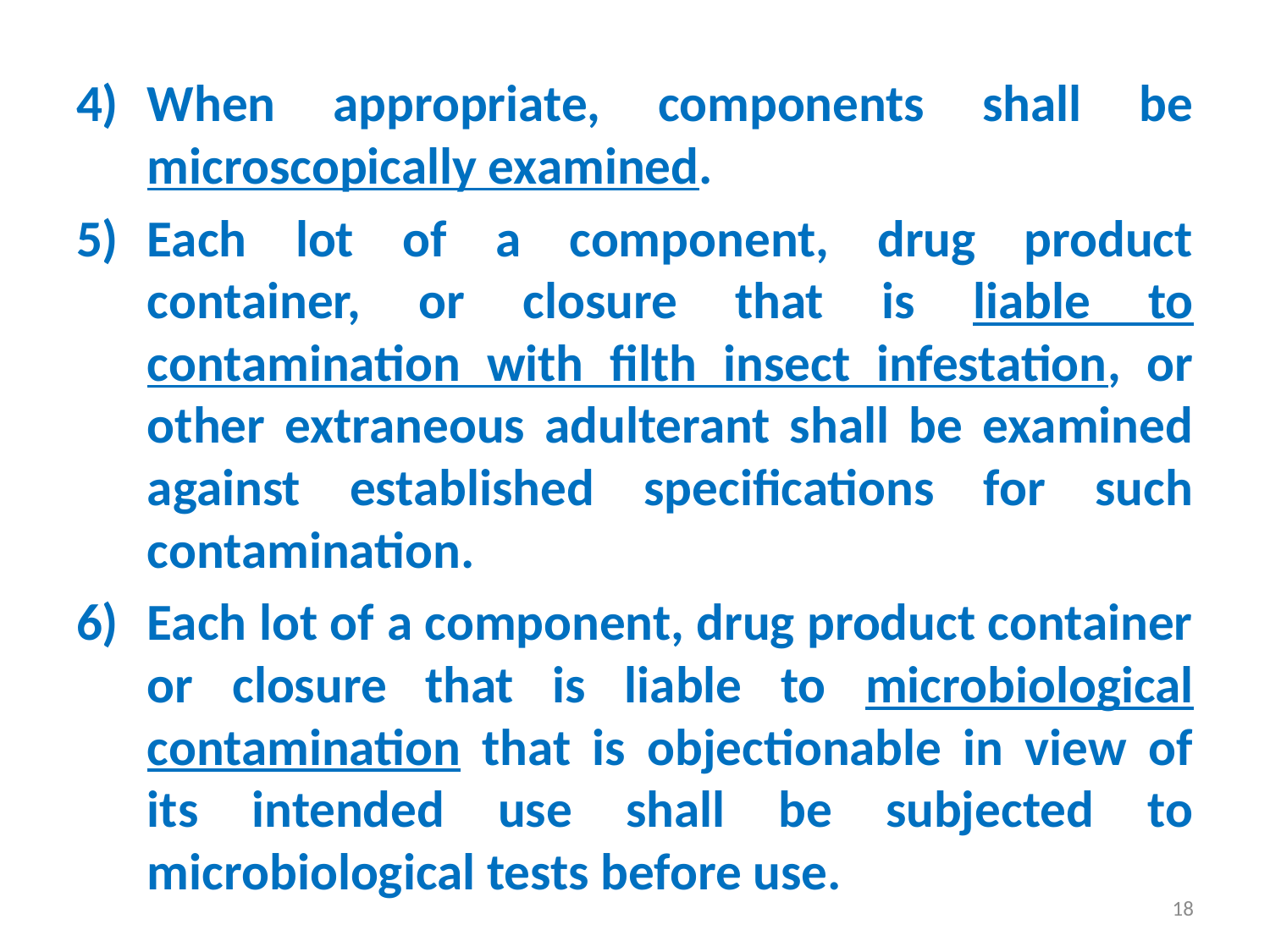

When appropriate, components shall be microscopically examined.
Each lot of a component, drug product container, or closure that is liable to contamination with filth insect infestation, or other extraneous adulterant shall be examined against established specifications for such contamination.
Each lot of a component, drug product container or closure that is liable to microbiological contamination that is objectionable in view of its intended use shall be subjected to microbiological tests before use.

18